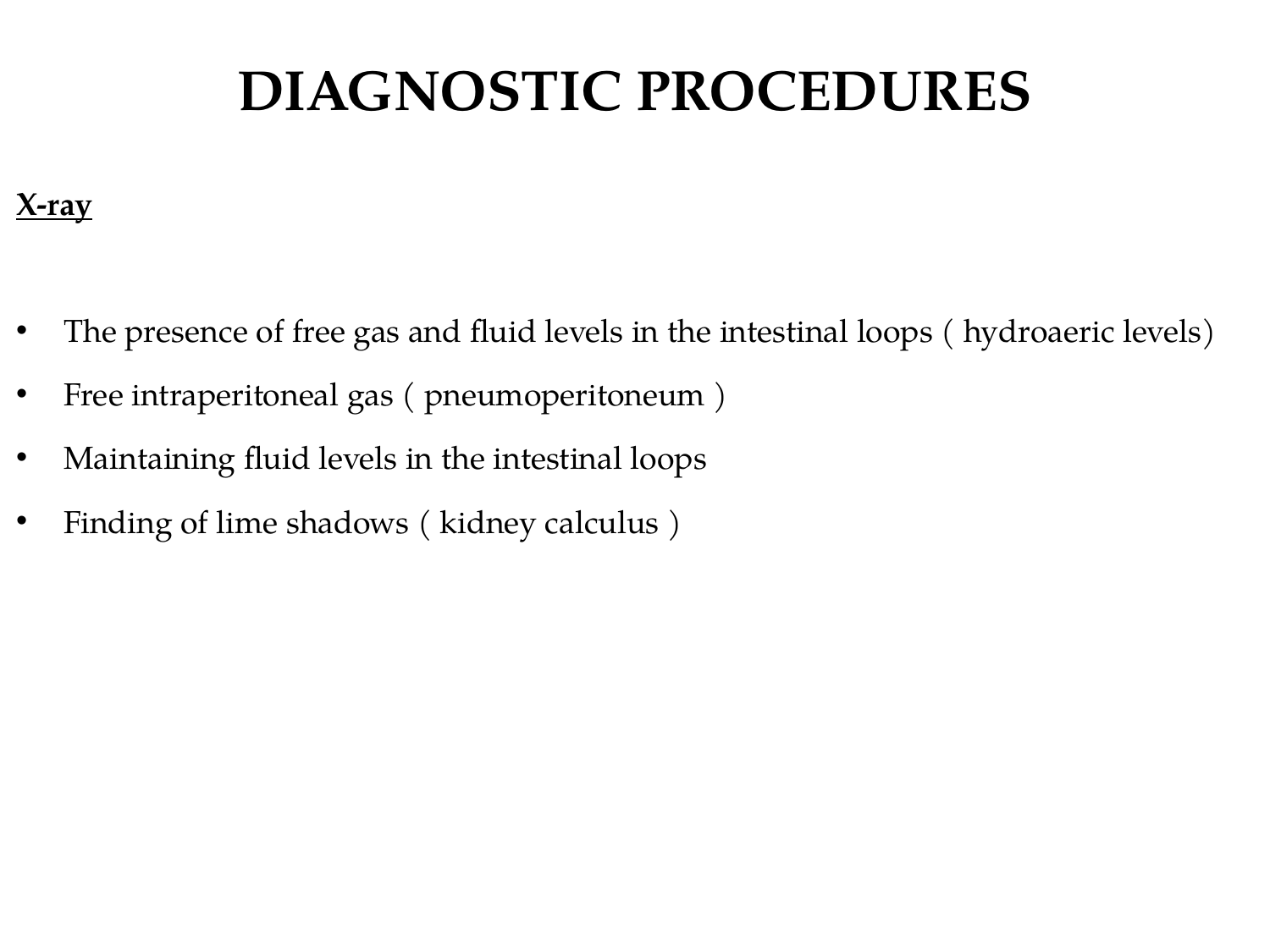

# DIAGNOSTIC PROCEDURES
X-ray

The presence of free gas and fluid levels in the intestinal loops ( hydroaeric levels)
Free intraperitoneal gas ( pneumoperitoneum )
Maintaining fluid levels in the intestinal loops
Finding of lime shadows ( kidney calculus )